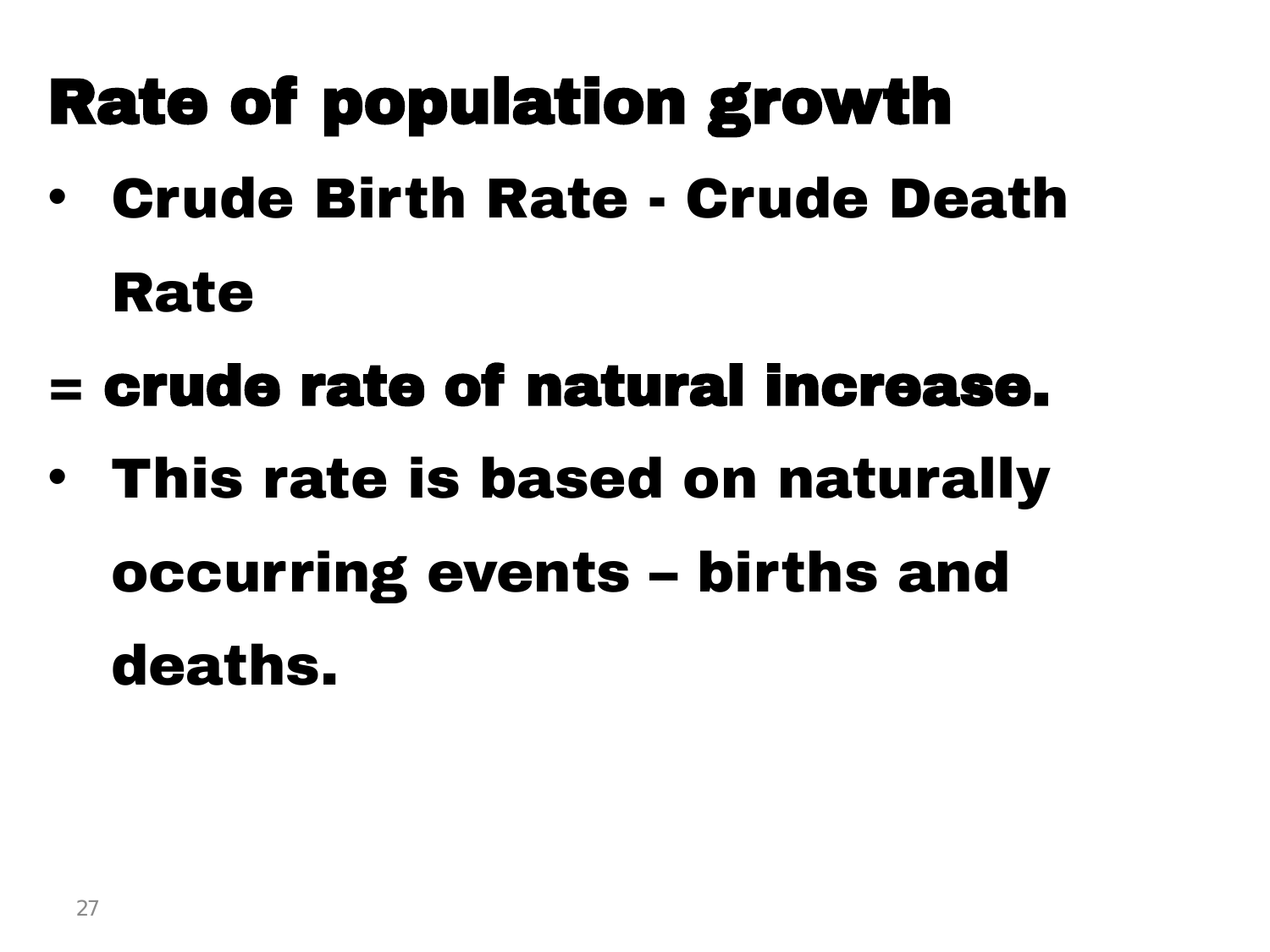

Rate of population growth
Crude Birth Rate - Crude Death Rate
= crude rate of natural increase.
This rate is based on naturally occurring events – births and deaths.
27